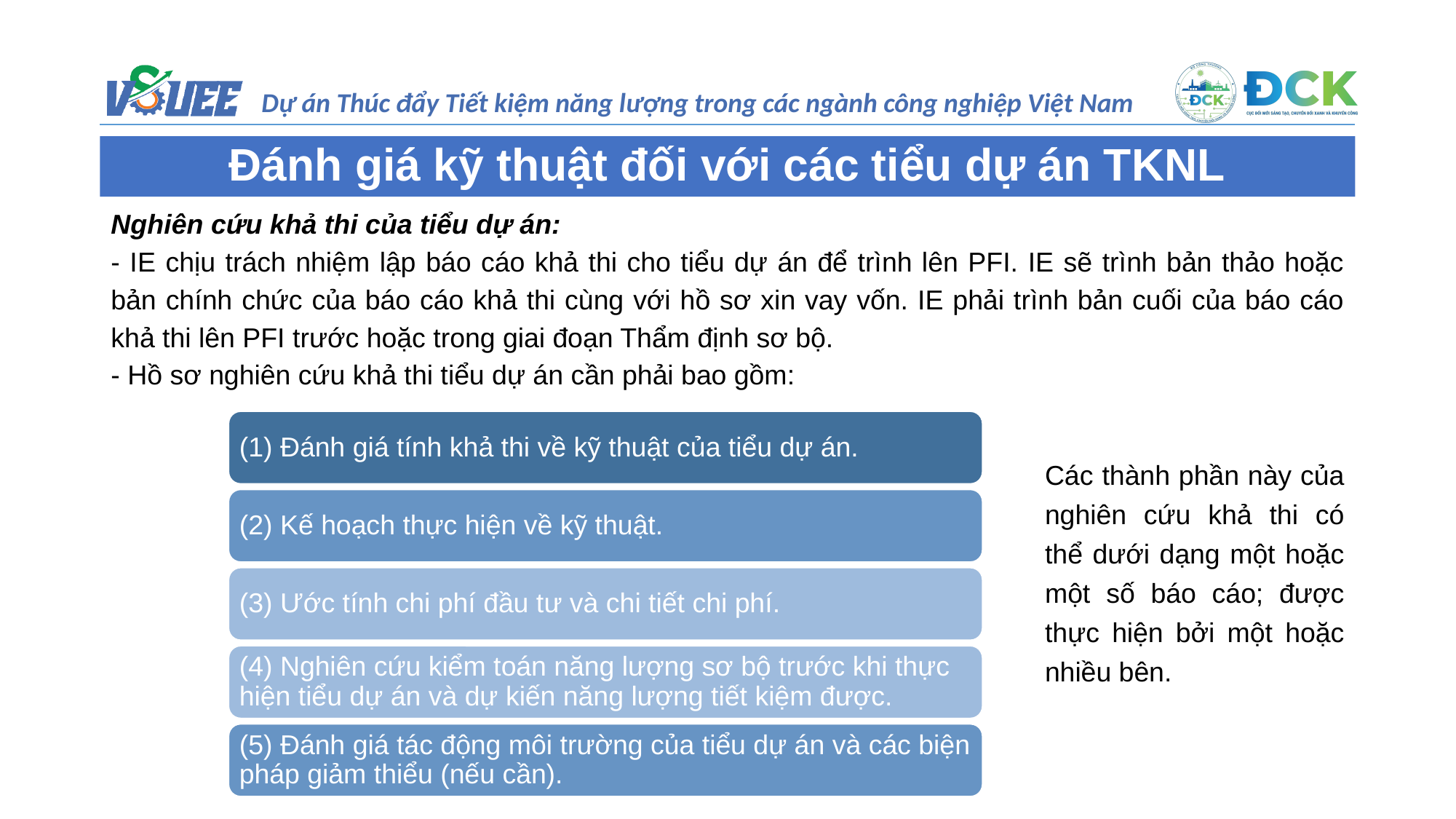

Đánh giá kỹ thuật đối với các tiểu dự án TKNL
Nghiên cứu khả thi của tiểu dự án:
- IE chịu trách nhiệm lập báo cáo khả thi cho tiểu dự án để trình lên PFI. IE sẽ trình bản thảo hoặc bản chính chức của báo cáo khả thi cùng với hồ sơ xin vay vốn. IE phải trình bản cuối của báo cáo khả thi lên PFI trước hoặc trong giai đoạn Thẩm định sơ bộ.
- Hồ sơ nghiên cứu khả thi tiểu dự án cần phải bao gồm:

(1) Đánh giá tính khả thi về kỹ thuật của tiểu dự án.

(2) Kế hoạch thực hiện về kỹ thuật.

(3) Ước tính chi phí đầu tư và chi tiết chi phí.

(4) Nghiên cứu kiểm toán năng lượng sơ bộ trước khi thực hiện tiểu dự án và dự kiến năng lượng tiết kiệm được.

(5) Đánh giá tác động môi trường của tiểu dự án và các biện pháp giảm thiểu (nếu cần).
Các thành phần này của nghiên cứu khả thi có thể dưới dạng một hoặc một số báo cáo; được thực hiện bởi một hoặc nhiều bên.